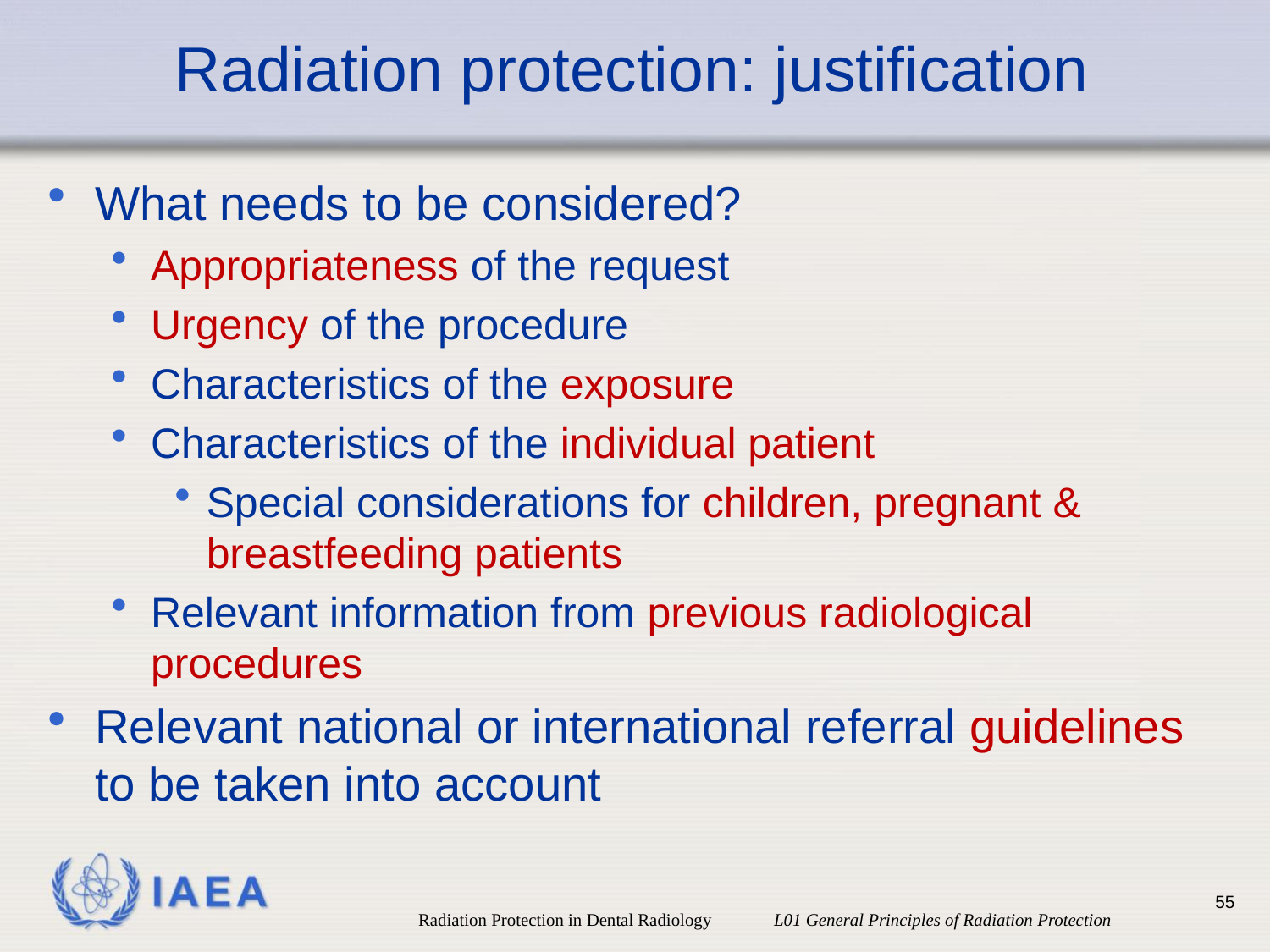

# Radiation protection: justification
What needs to be considered?
Appropriateness of the request
Urgency of the procedure
Characteristics of the exposure
Characteristics of the individual patient
Special considerations for children, pregnant & breastfeeding patients
Relevant information from previous radiological procedures
Relevant national or international referral guidelines to be taken into account

55
Radiation Protection in Dental Radiology              L01 General Principles of Radiation Protection